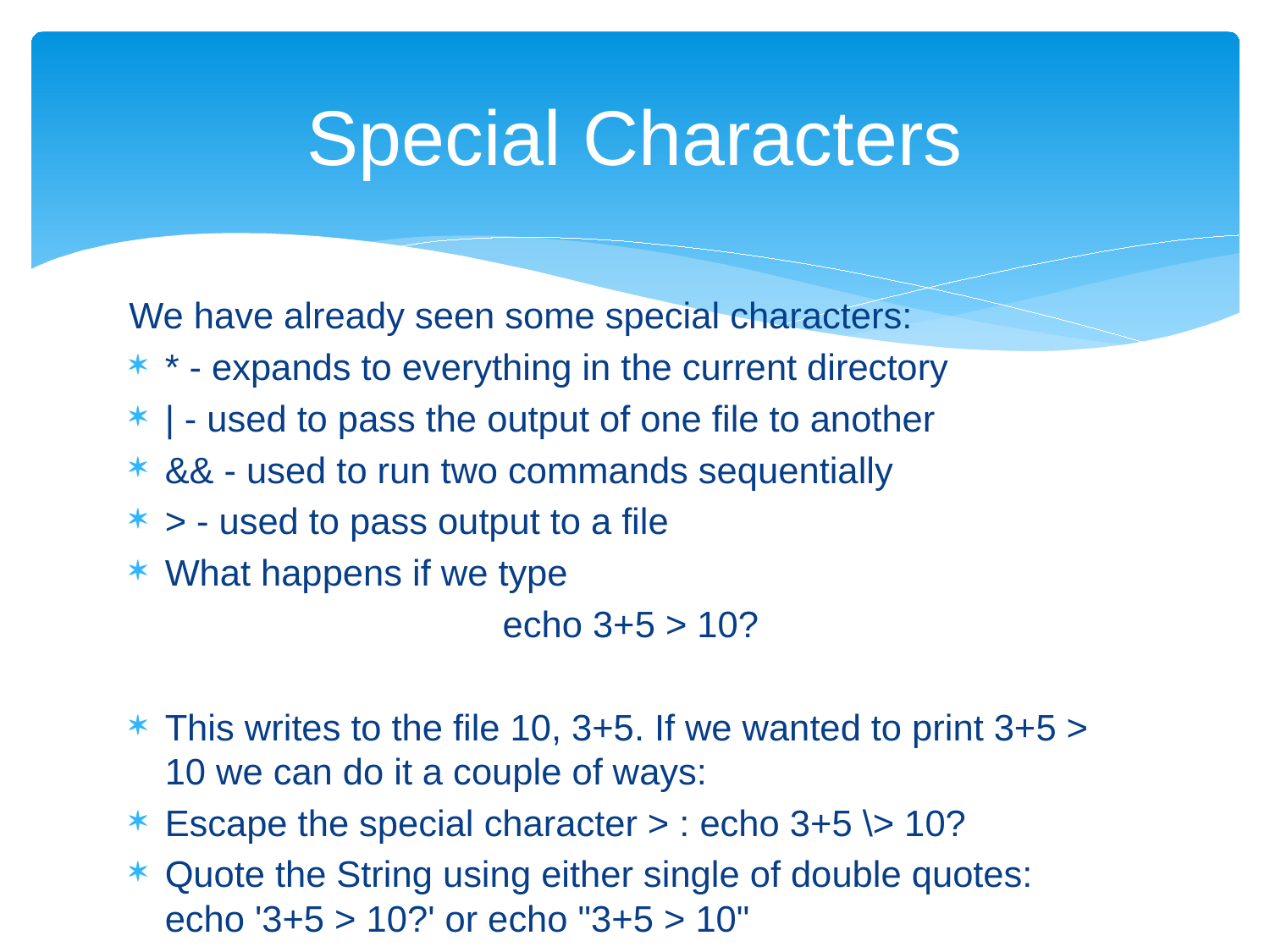

# Special Characters
We have already seen some special characters:
* - expands to everything in the current directory
| - used to pass the output of one file to another
&& - used to run two commands sequentially
> - used to pass output to a file
What happens if we type
echo 3+5 > 10?

This writes to the file 10, 3+5. If we wanted to print 3+5 > 10 we can do it a couple of ways:
Escape the special character > : echo 3+5 \> 10?
Quote the String using either single of double quotes:
echo '3+5 > 10?' or echo "3+5 > 10"